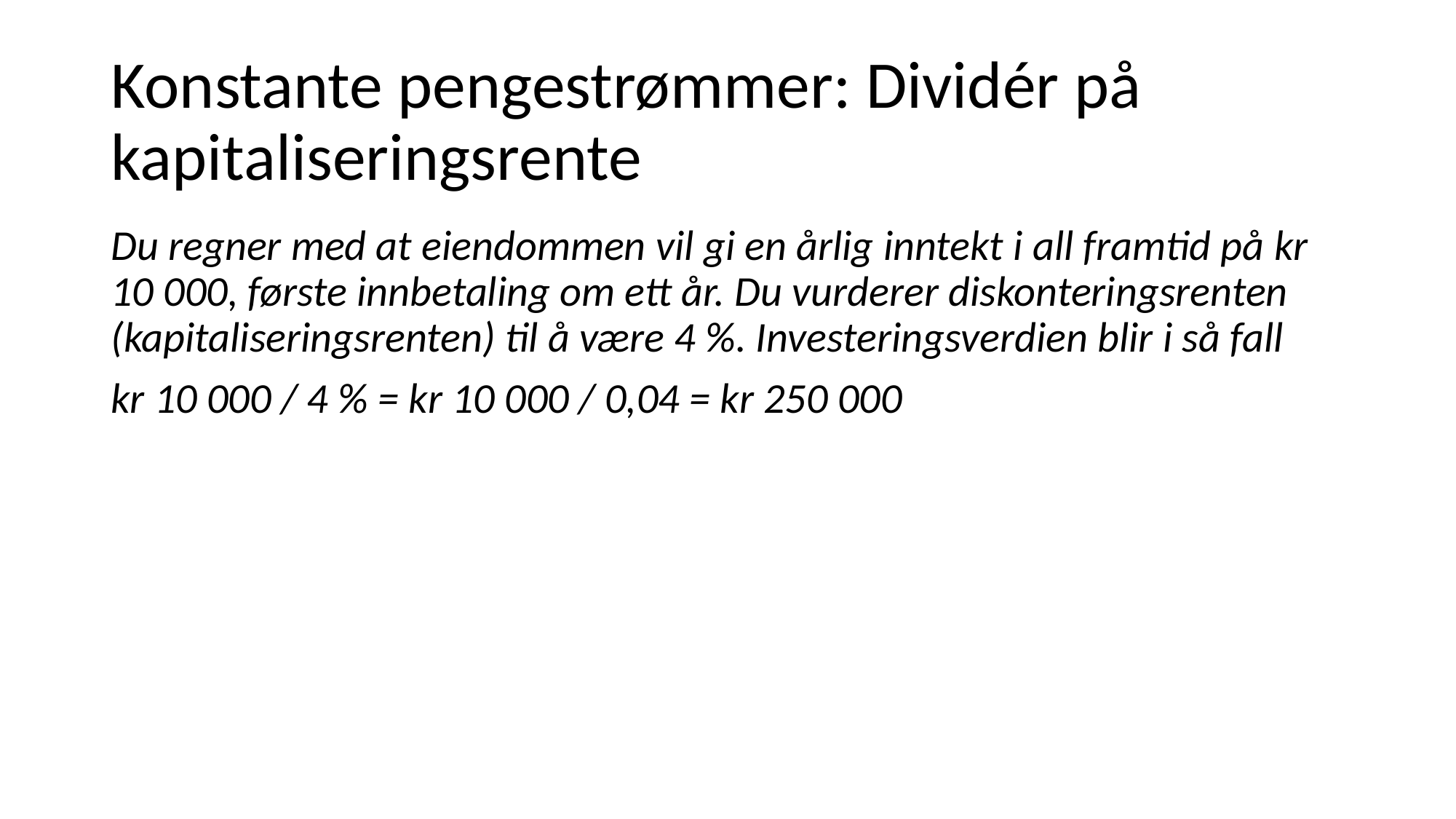

# Konstante pengestrømmer: Dividér på kapitaliseringsrente
Du regner med at eiendommen vil gi en årlig inntekt i all framtid på kr 10 000, første innbetaling om ett år. Du vurderer diskonteringsrenten (kapitaliseringsrenten) til å være 4 %. Investeringsverdien blir i så fall
kr 10 000 / 4 % = kr 10 000 / 0,04 = kr 250 000